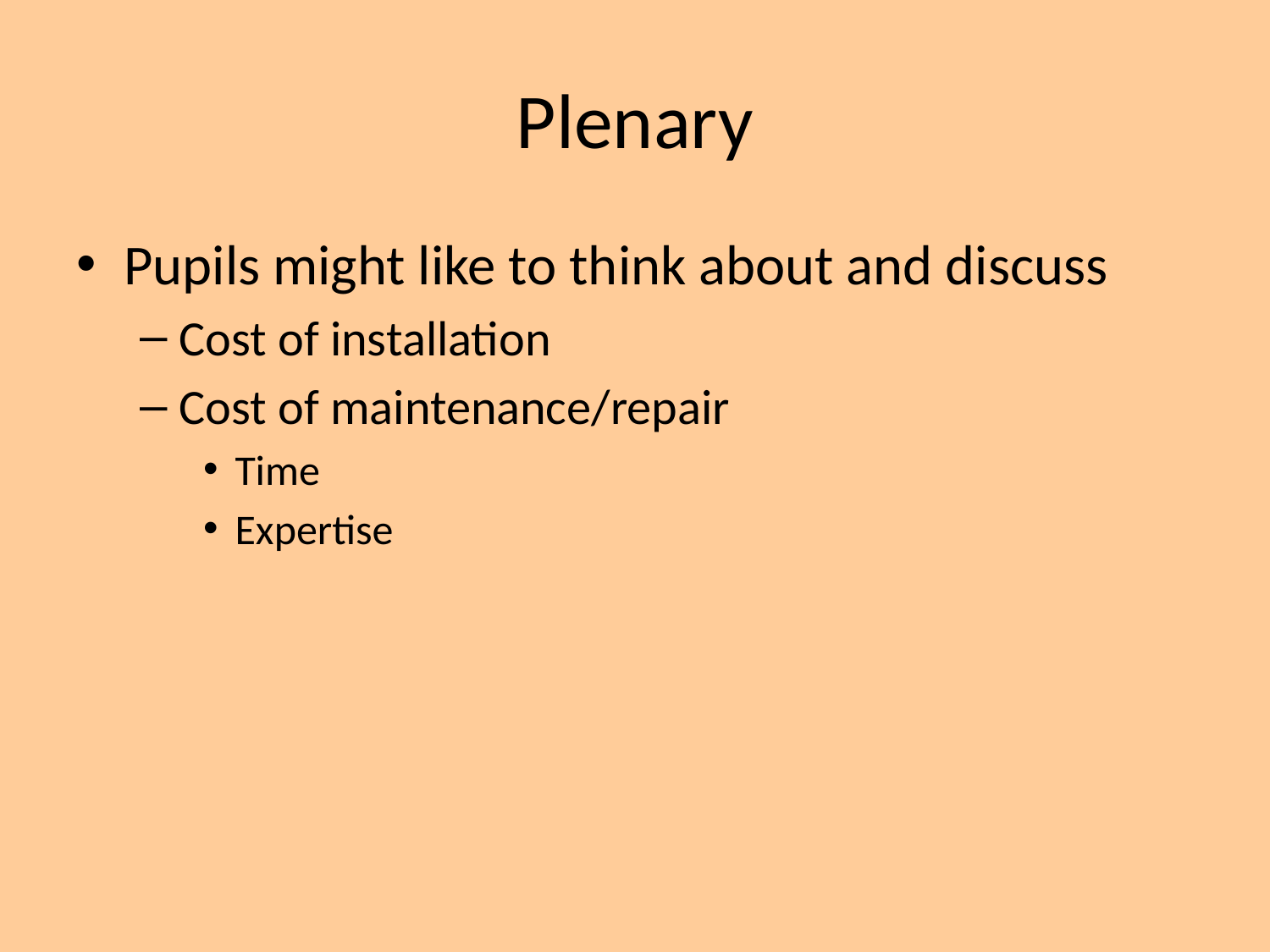

# Plenary
Pupils might like to think about and discuss
Cost of installation
Cost of maintenance/repair
Time
Expertise